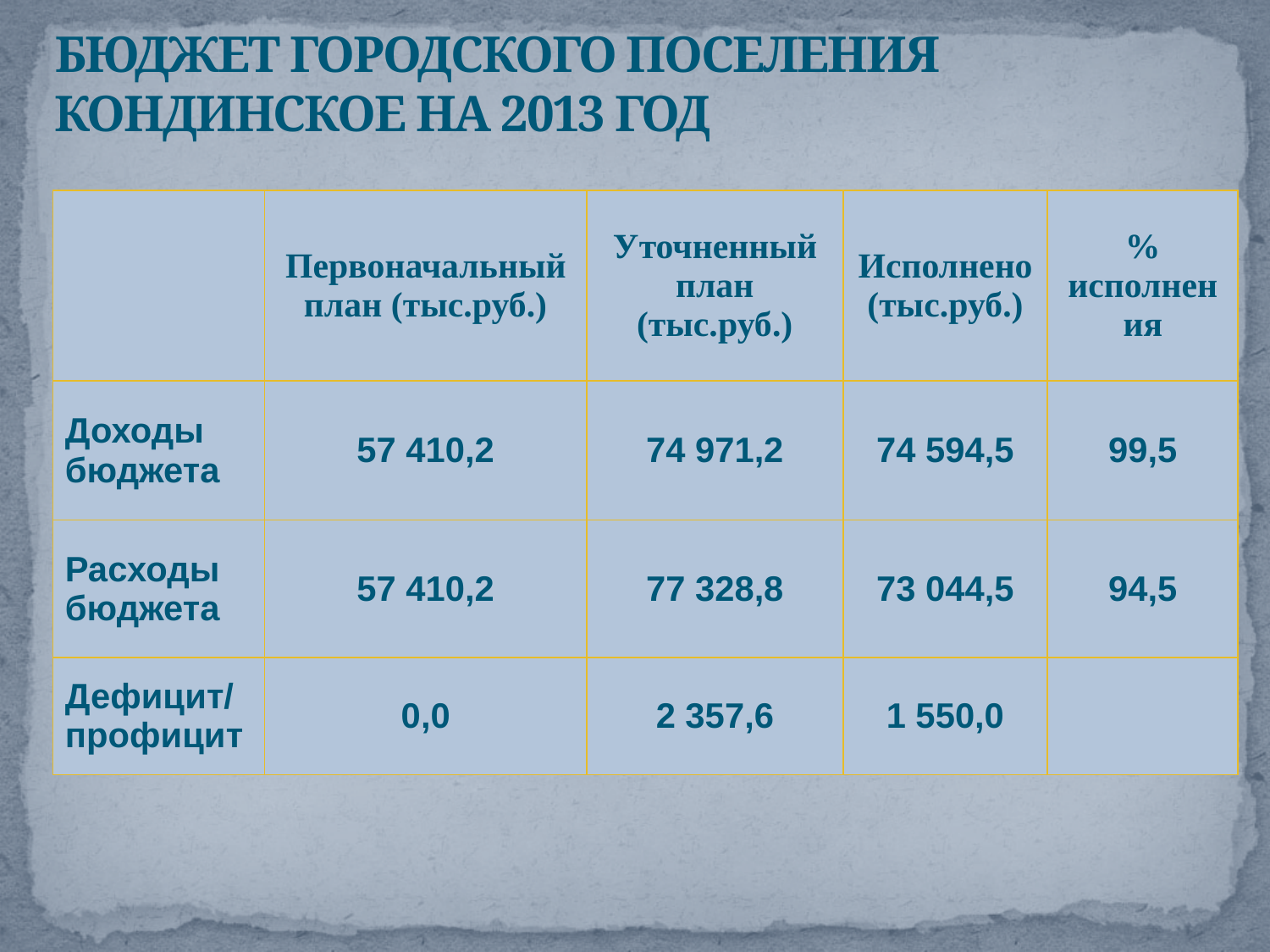

# Бюджет городского поселения Кондинское на 2013 год
|  | Первоначальный план (тыс.руб.) | Уточненный план (тыс.руб.) | Исполнено (тыс.руб.) | % исполнения |
| --- | --- | --- | --- | --- |
| Доходы бюджета | 57 410,2 | 74 971,2 | 74 594,5 | 99,5 |
| Расходы бюджета | 57 410,2 | 77 328,8 | 73 044,5 | 94,5 |
| Дефицит/ профицит | 0,0 | 2 357,6 | 1 550,0 |  |